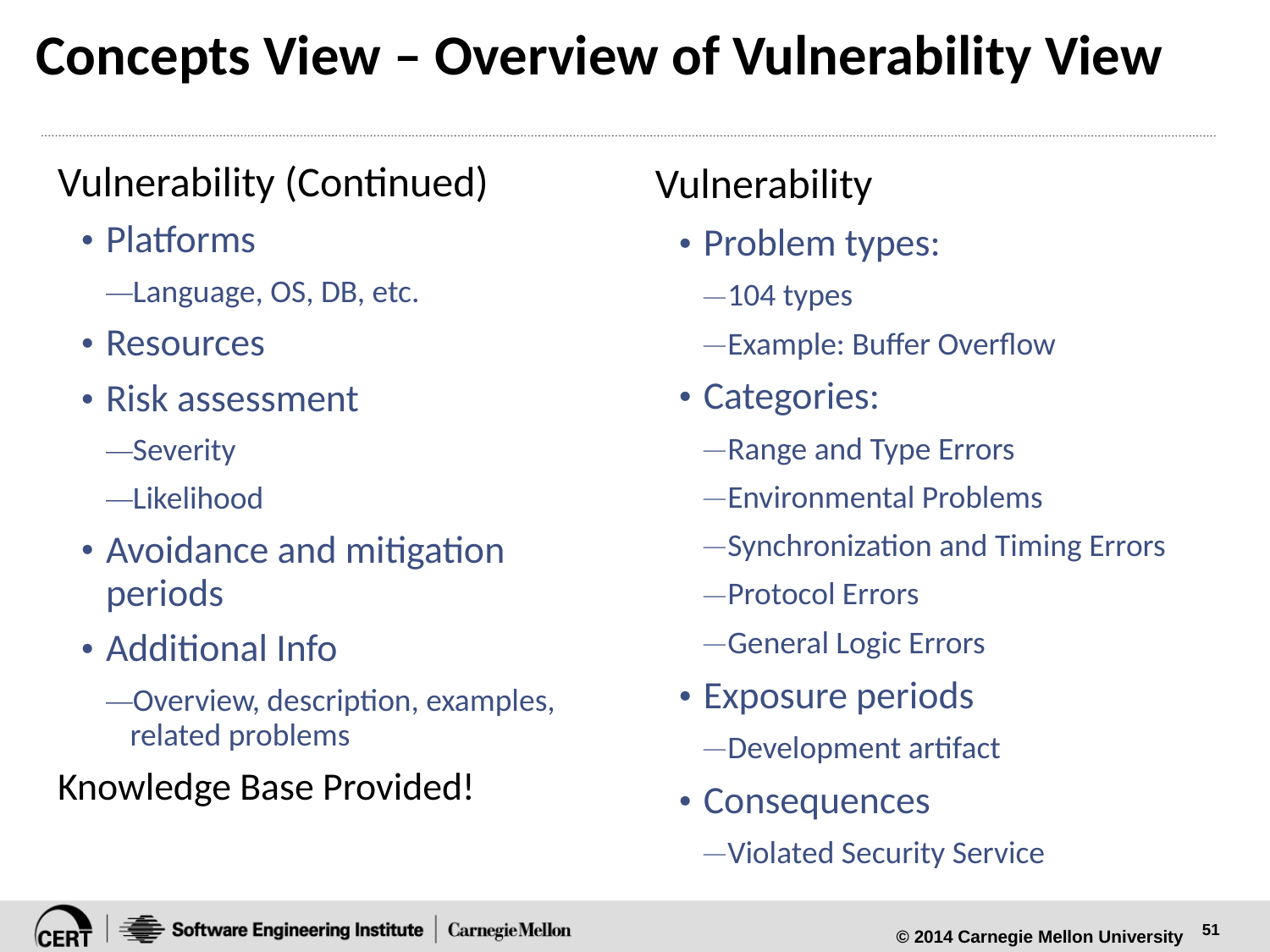

# Concepts View – Overview of Vulnerability View
Vulnerability (Continued)‏
Platforms
Language, OS, DB, etc.
Resources
Risk assessment
Severity
Likelihood
Avoidance and mitigation periods
Additional Info
Overview, description, examples, related problems
Knowledge Base Provided!
Vulnerability
Problem types:
104 types
Example: Buffer Overflow
Categories:
Range and Type Errors
Environmental Problems
Synchronization and Timing Errors
Protocol Errors
General Logic Errors
Exposure periods
Development artifact
Consequences
Violated Security Service